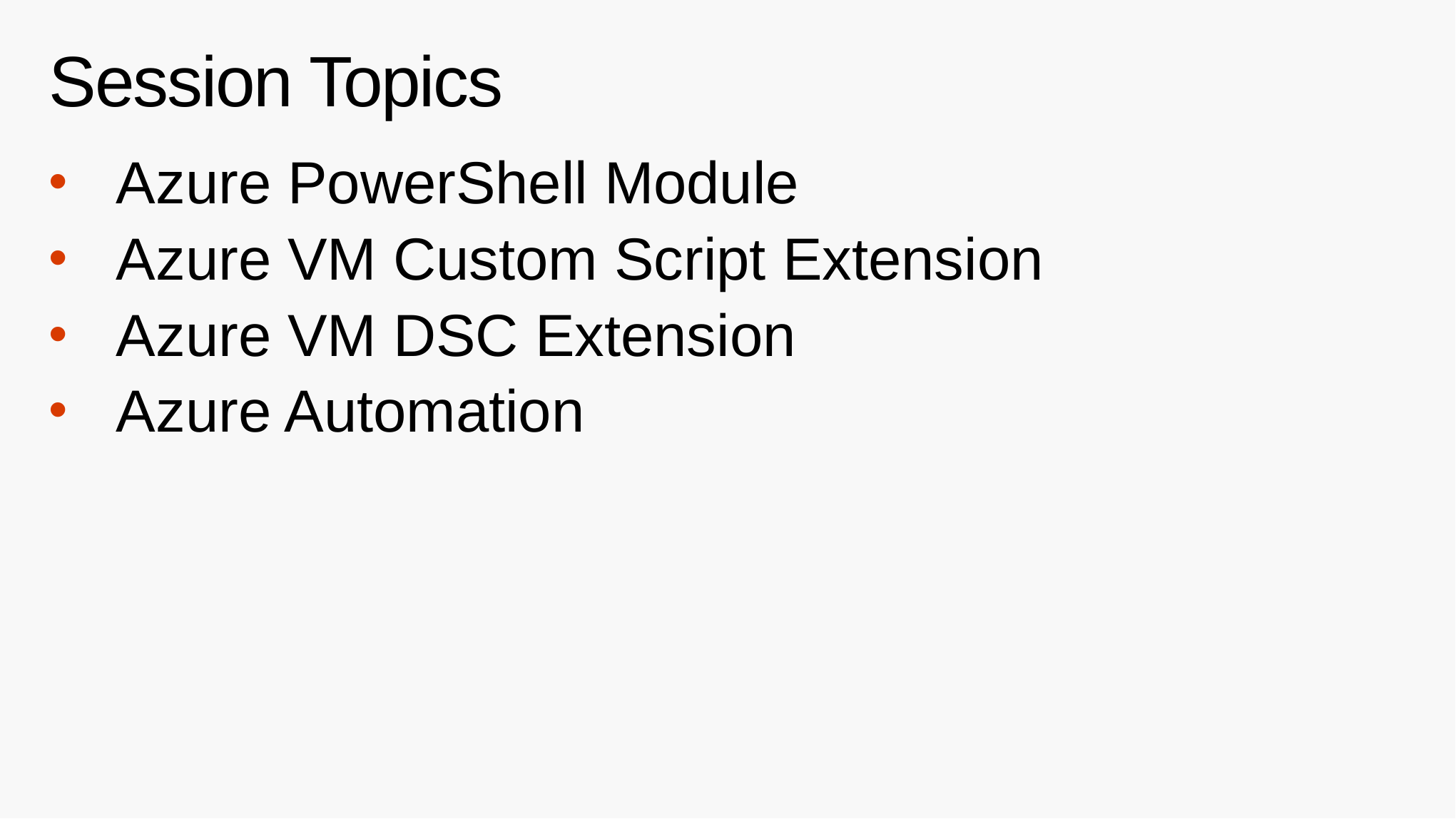

# Session Topics
Azure PowerShell Module
Azure VM Custom Script Extension
Azure VM DSC Extension
Azure Automation